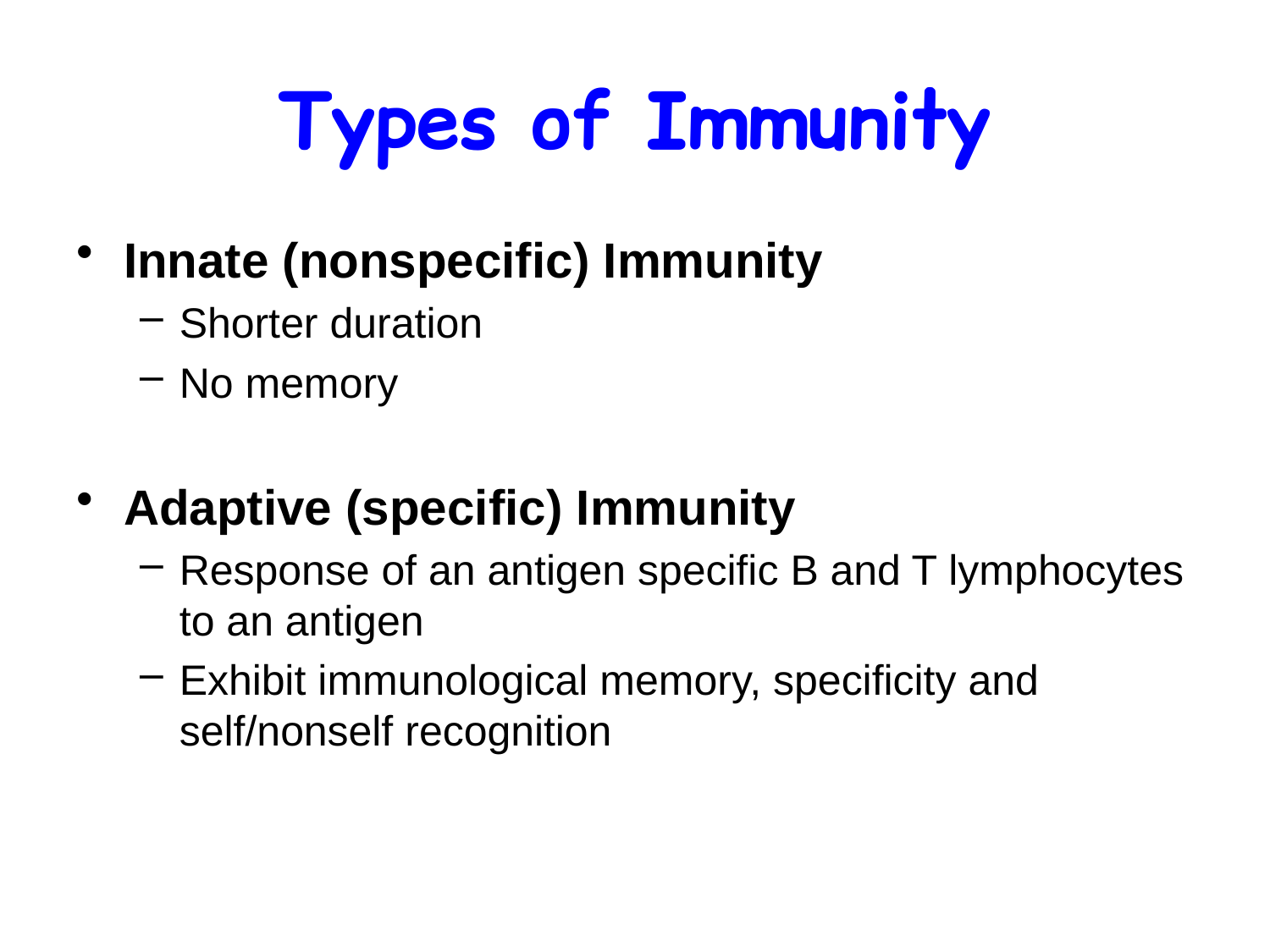

# Types of Immunity
Innate (nonspecific) Immunity
Shorter duration
No memory

Adaptive (specific) Immunity
Response of an antigen specific B and T lymphocytes to an antigen
Exhibit immunological memory, specificity and self/nonself recognition